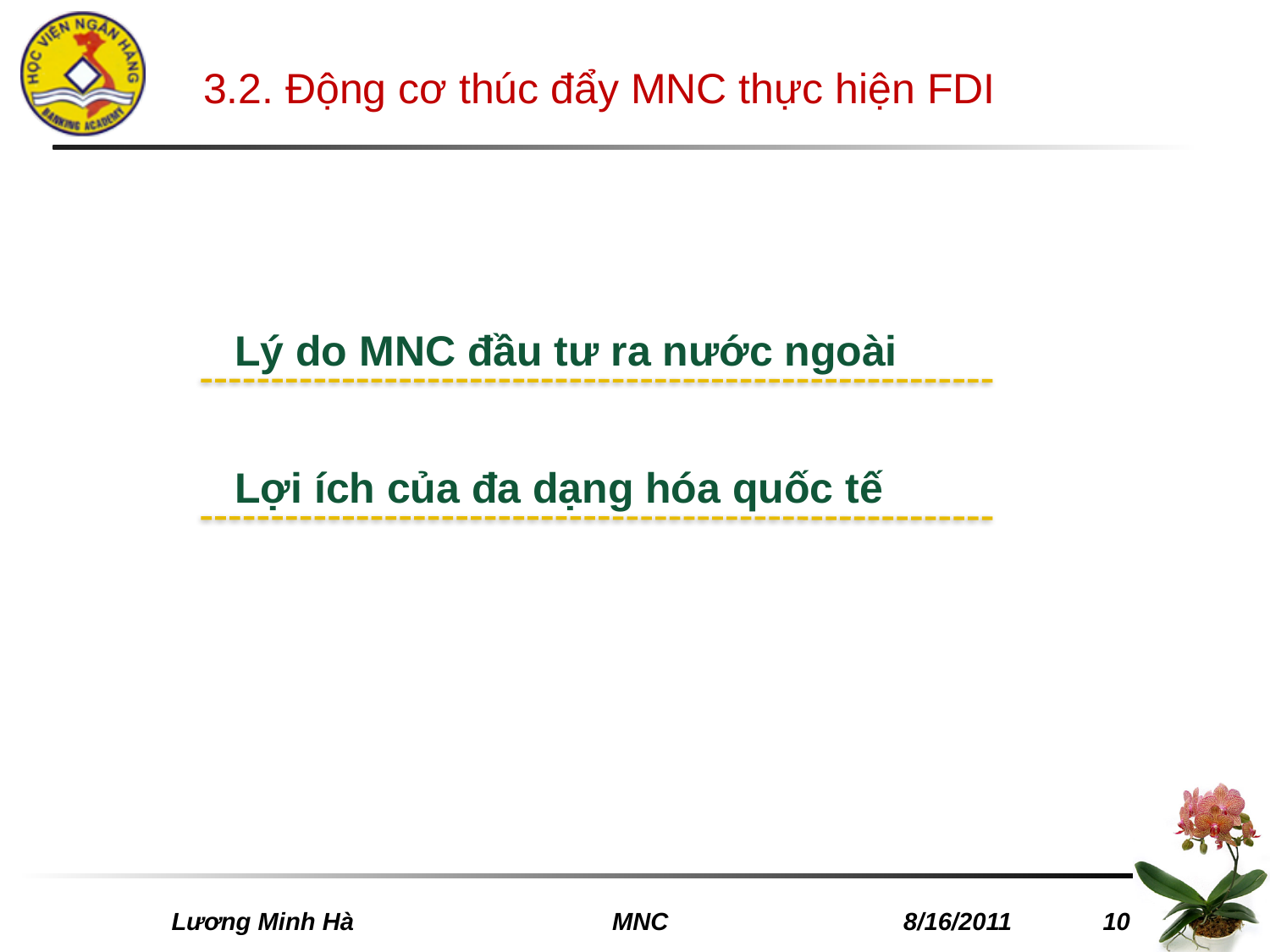

# 3.2. Động cơ thúc đẩy MNC thực hiện FDI
Lý do MNC đầu tư ra nước ngoài
Lợi ích của đa dạng hóa quốc tế
 Lương Minh Hà